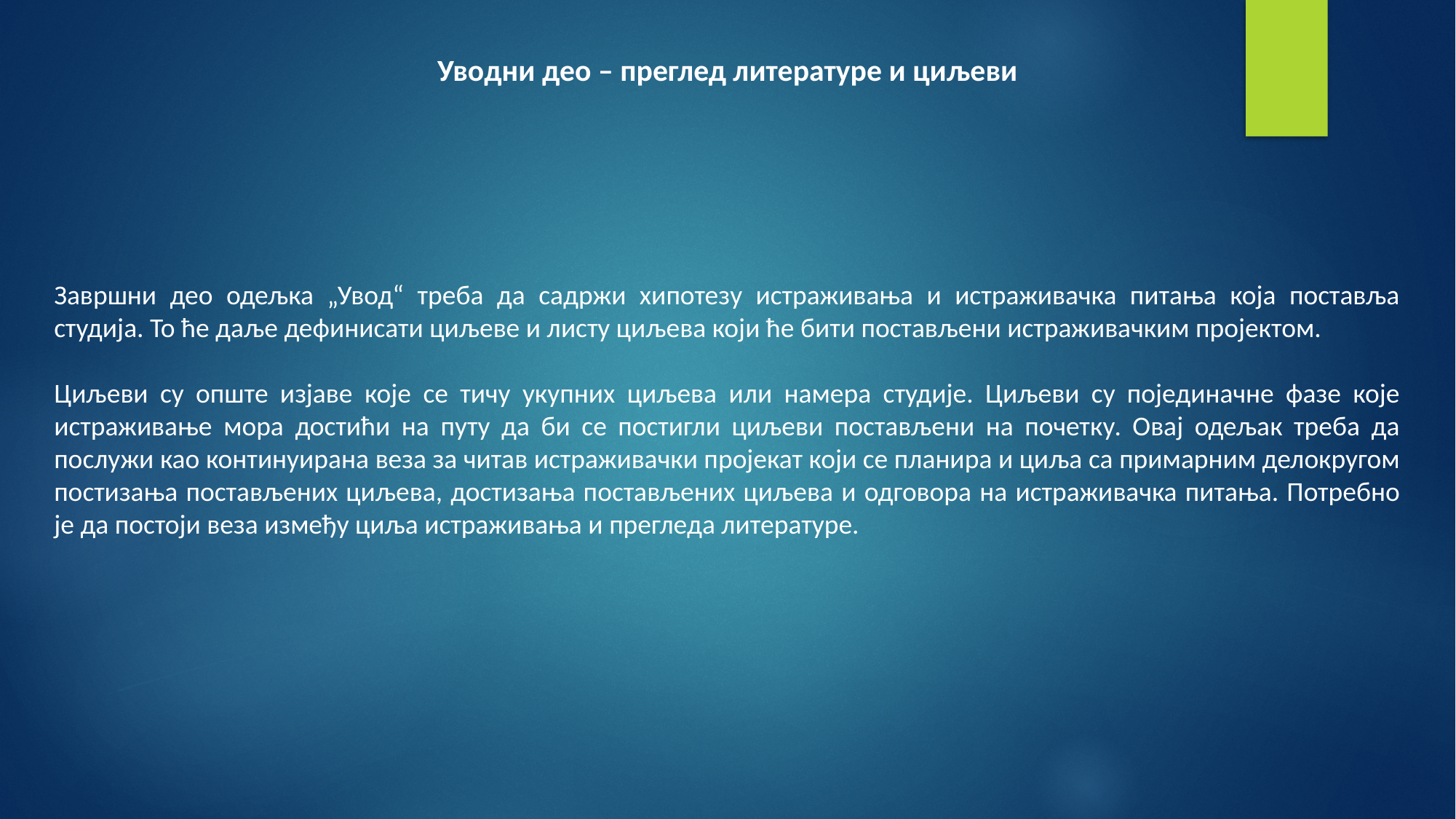

Уводни део – преглед литературе и циљеви
Завршни део одељка „Увод“ треба да садржи хипотезу истраживања и истраживачка питања која поставља студија. То ће даље дефинисати циљеве и листу циљева који ће бити постављени истраживачким пројектом.

Циљеви су опште изјаве које се тичу укупних циљева или намера студије. Циљеви су појединачне фазе које истраживање мора достићи на путу да би се постигли циљеви постављени на почетку. Овај одељак треба да послужи као континуирана веза за читав истраживачки пројекат који се планира и циља са примарним делокругом постизања постављених циљева, достизања постављених циљева и одговора на истраживачка питања. Потребно је да постоји веза између циља истраживања и прегледа литературе.